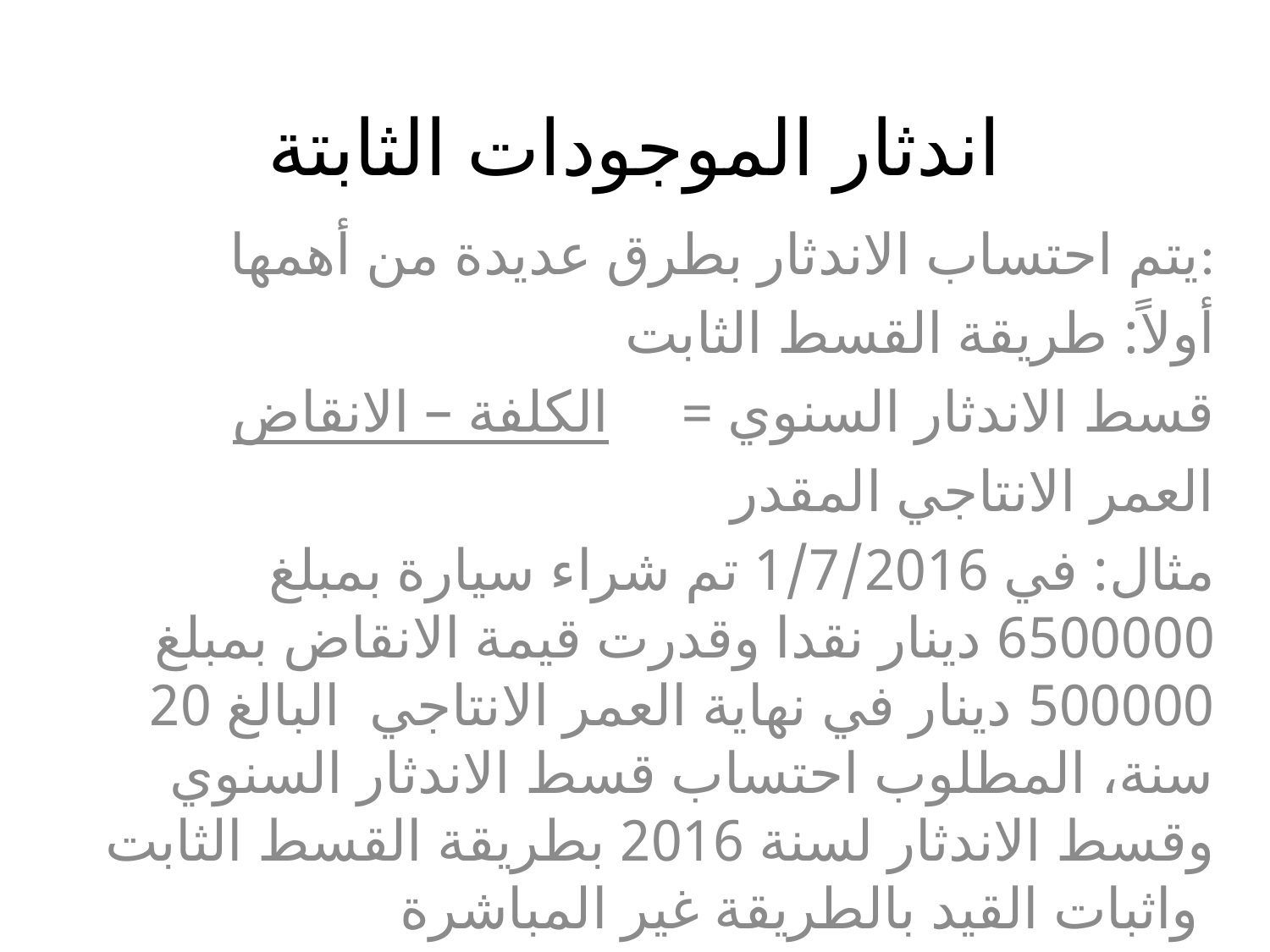

# اندثار الموجودات الثابتة
يتم احتساب الاندثار بطرق عديدة من أهمها:
أولاً: طريقة القسط الثابت
قسط الاندثار السنوي =     الكلفة – الانقاض
                            العمر الانتاجي المقدر
مثال: في 1/7/2016 تم شراء سيارة بمبلغ 6500000 دينار نقدا وقدرت قيمة الانقاض بمبلغ 500000 دينار في نهاية العمر الانتاجي  البالغ 20 سنة، المطلوب احتساب قسط الاندثار السنوي وقسط الاندثار لسنة 2016 بطريقة القسط الثابت واثبات القيد بالطريقة غير المباشرة